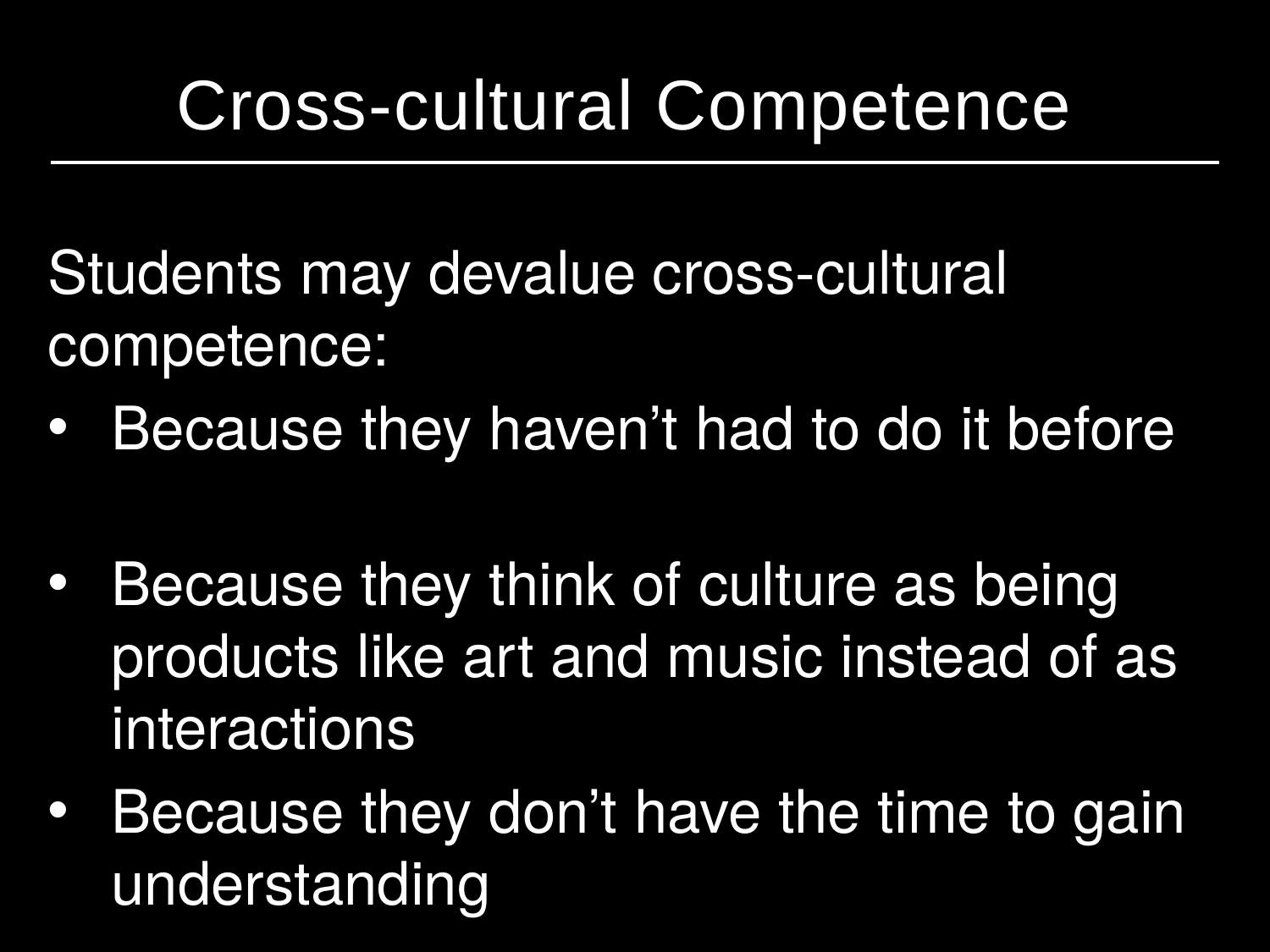

# Cross-cultural Competence
Students may devalue cross-cultural competence:
Because they haven’t had to do it before
Because they think of culture as being products like art and music instead of as interactions
Because they don’t have the time to gain understanding